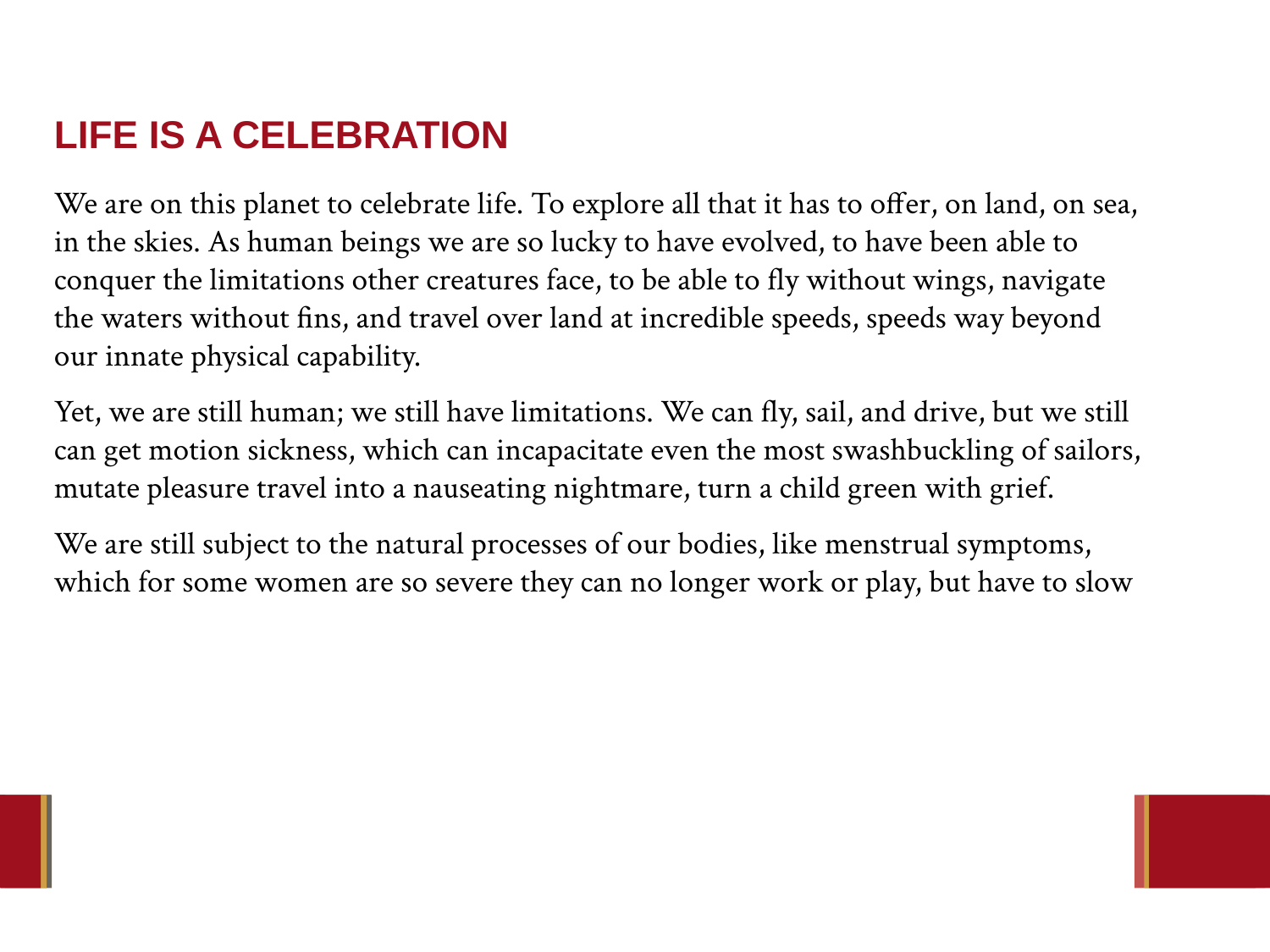

# Life Is a Celebration
We are on this planet to celebrate life. To explore all that it has to offer, on land, on sea, in the skies. As human beings we are so lucky to have evolved, to have been able to conquer the limitations other creatures face, to be able to fly without wings, navigate the waters without fins, and travel over land at incredible speeds, speeds way beyond our innate physical capability.
Yet, we are still human; we still have limitations. We can fly, sail, and drive, but we still can get motion sickness, which can incapacitate even the most swashbuckling of sailors, mutate pleasure travel into a nauseating nightmare, turn a child green with grief.
We are still subject to the natural processes of our bodies, like menstrual symptoms, which for some women are so severe they can no longer work or play, but have to slow